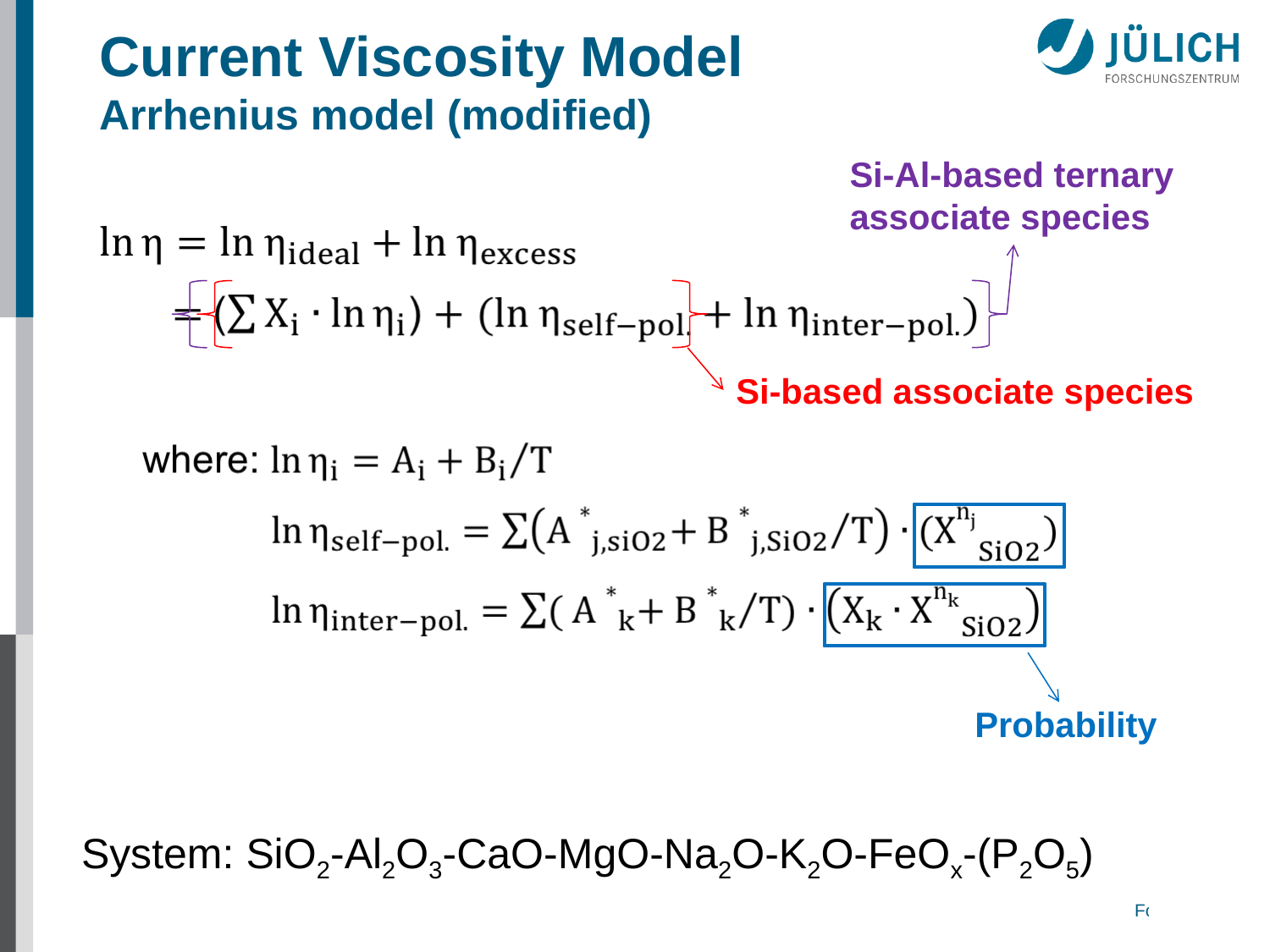

# Current Viscosity Model Arrhenius model (modified)
Si-Al-based ternary associate species

Si-based associate species

Probability

System: SiO2-Al2O3-CaO-MgO-Na2O-K2O-FeOx-(P2O5)